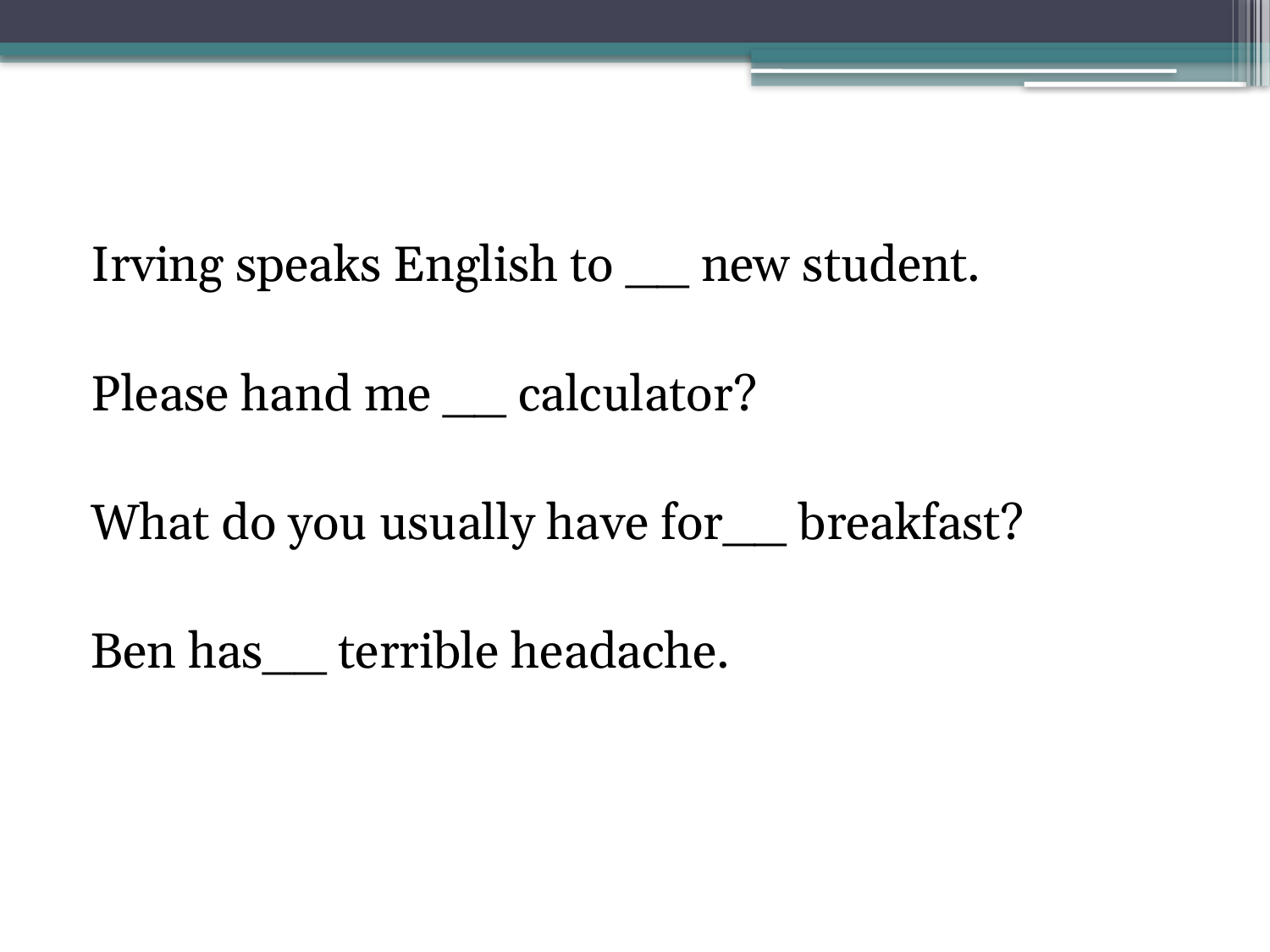

Irving speaks English to __ new student.

Please hand me __ calculator?

What do you usually have for__ breakfast?

Ben has__ terrible headache.